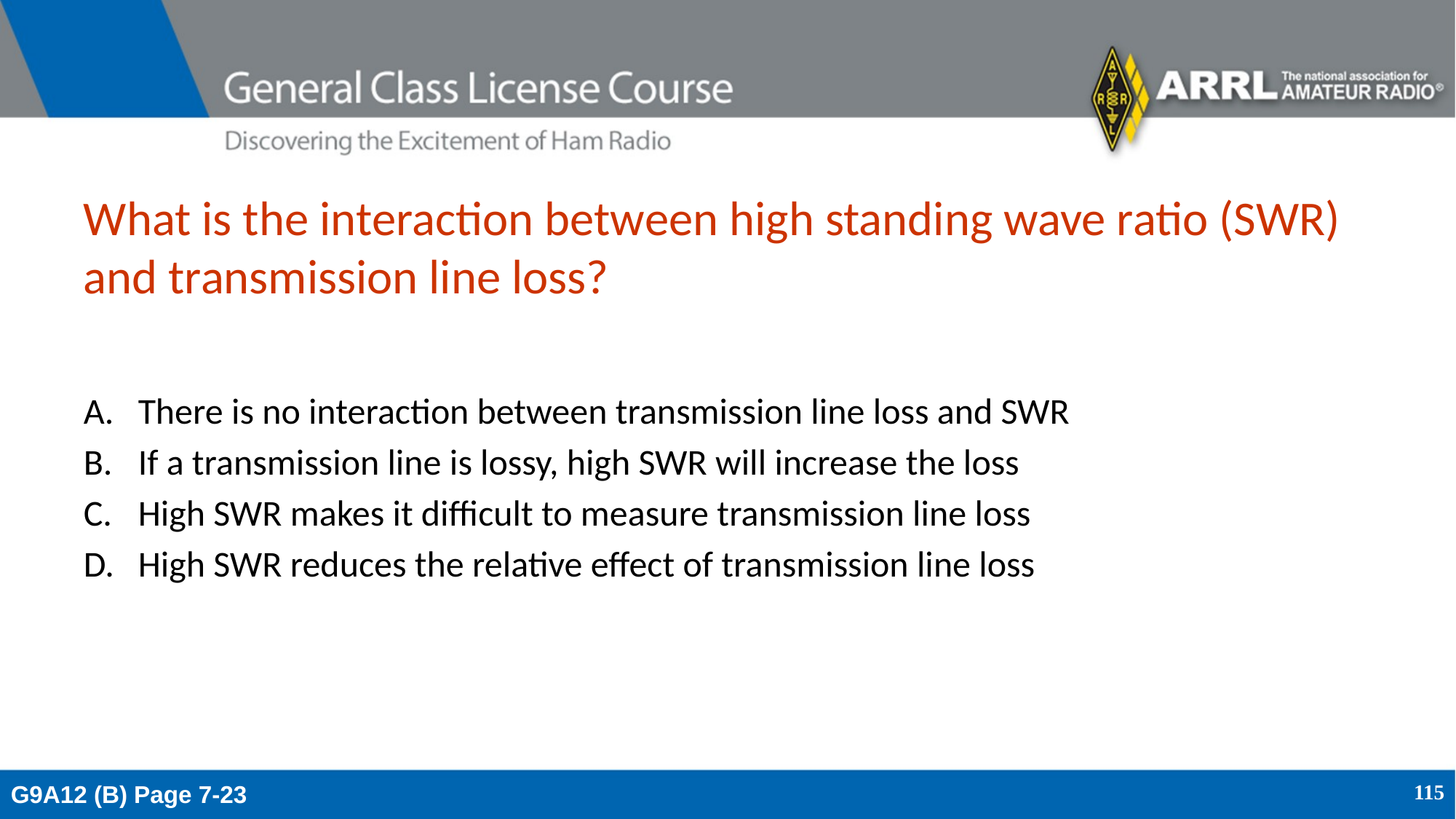

# What is the interaction between high standing wave ratio (SWR) and transmission line loss?
There is no interaction between transmission line loss and SWR
If a transmission line is lossy, high SWR will increase the loss
High SWR makes it difficult to measure transmission line loss
High SWR reduces the relative effect of transmission line loss
G9A12 (B) Page 7-23
115